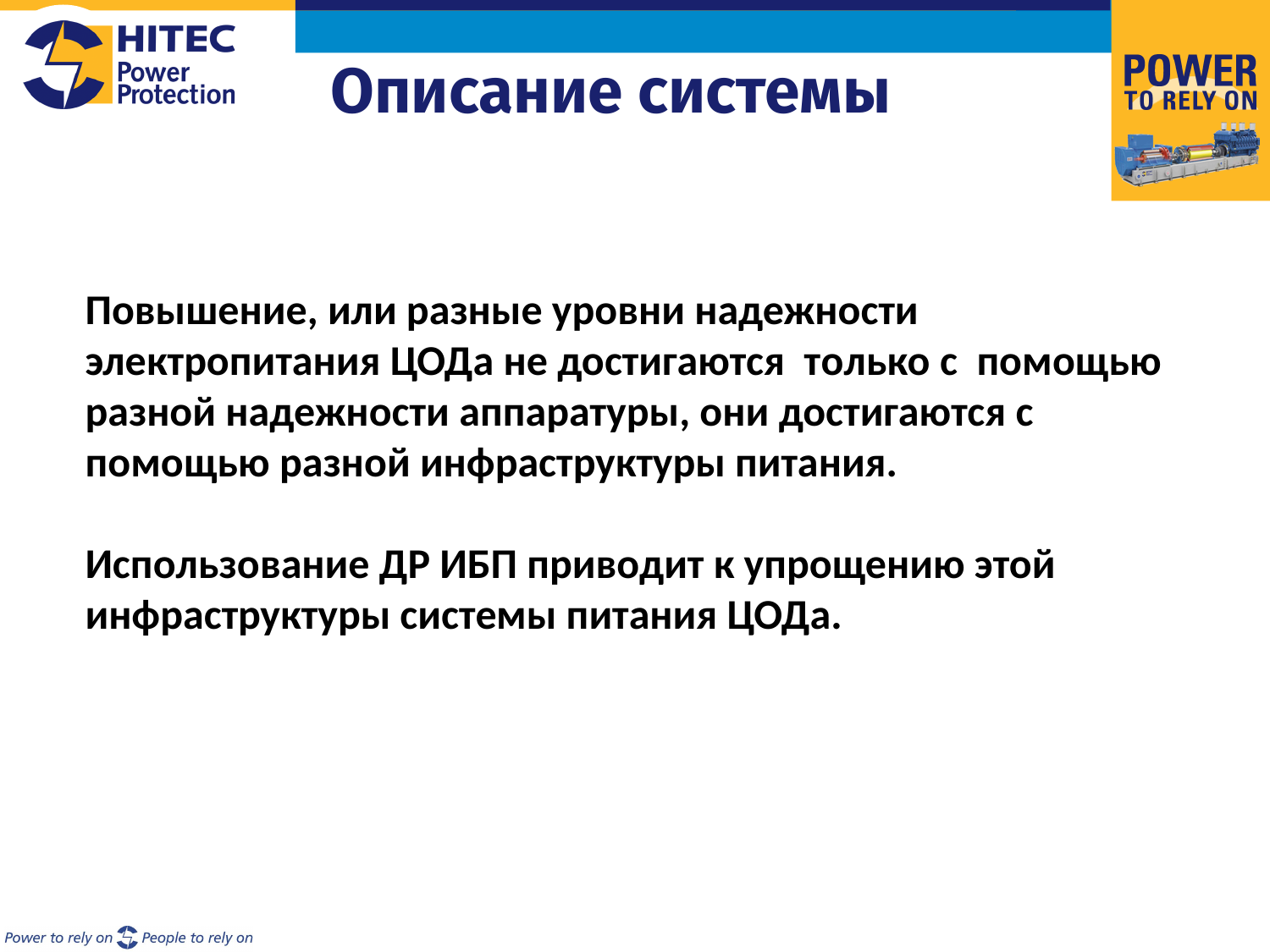

Описание системы

Повышение, или разные уровни надежности электропитания ЦОДа не достигаются  тoлько с  помощью разной надежности аппаратуры, они достигаются с помощью разной инфраструктуры питания.

Использование ДР ИБП приводит к упрощению этой инфраструктуры системы питания ЦОДа.